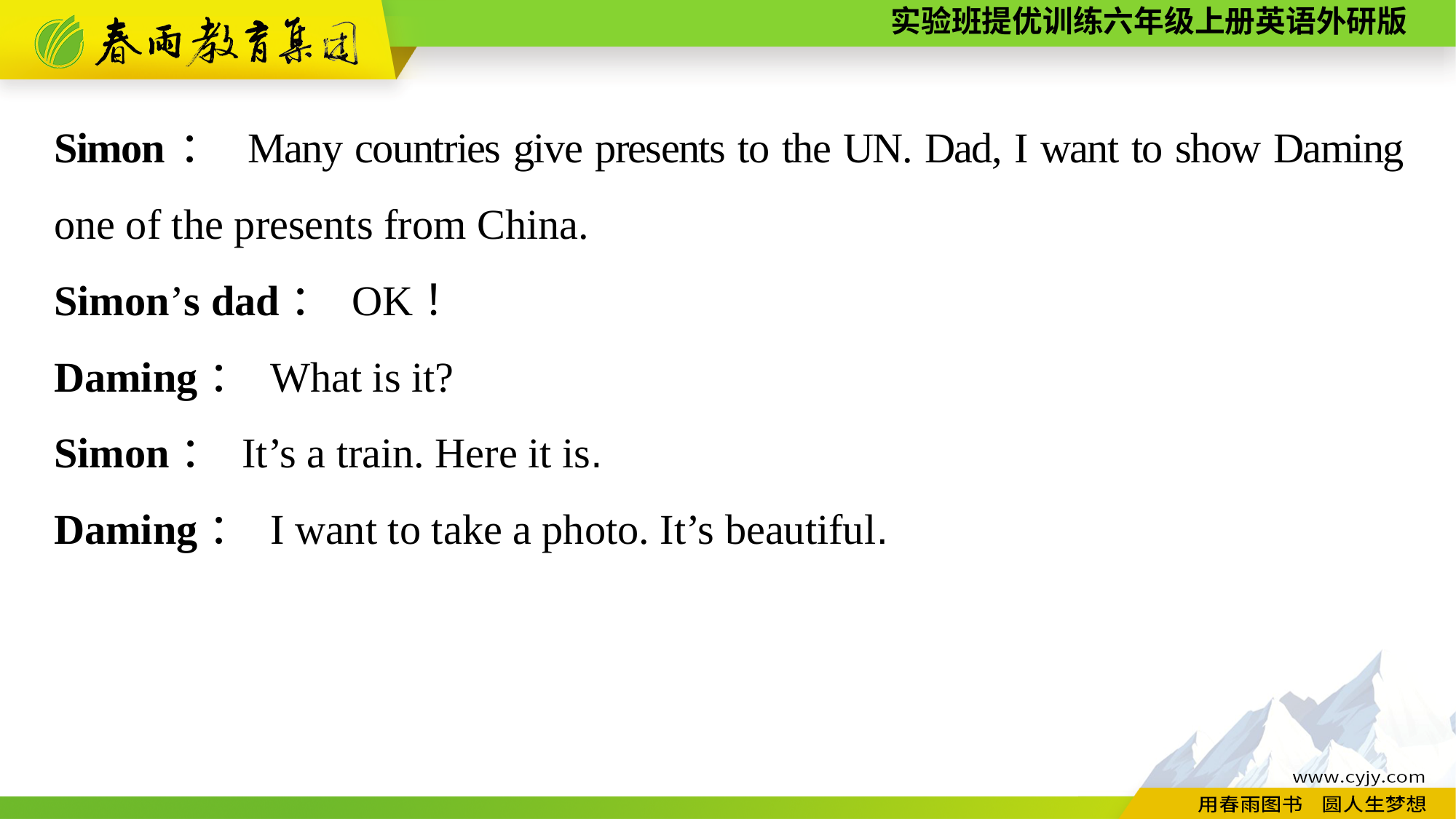

Simon： Many countries give presents to the UN. Dad, I want to show Daming one of the presents from China.
Simon’s dad： OK！
Daming： What is it?
Simon： It’s a train. Here it is.
Daming： I want to take a photo. It’s beautiful.